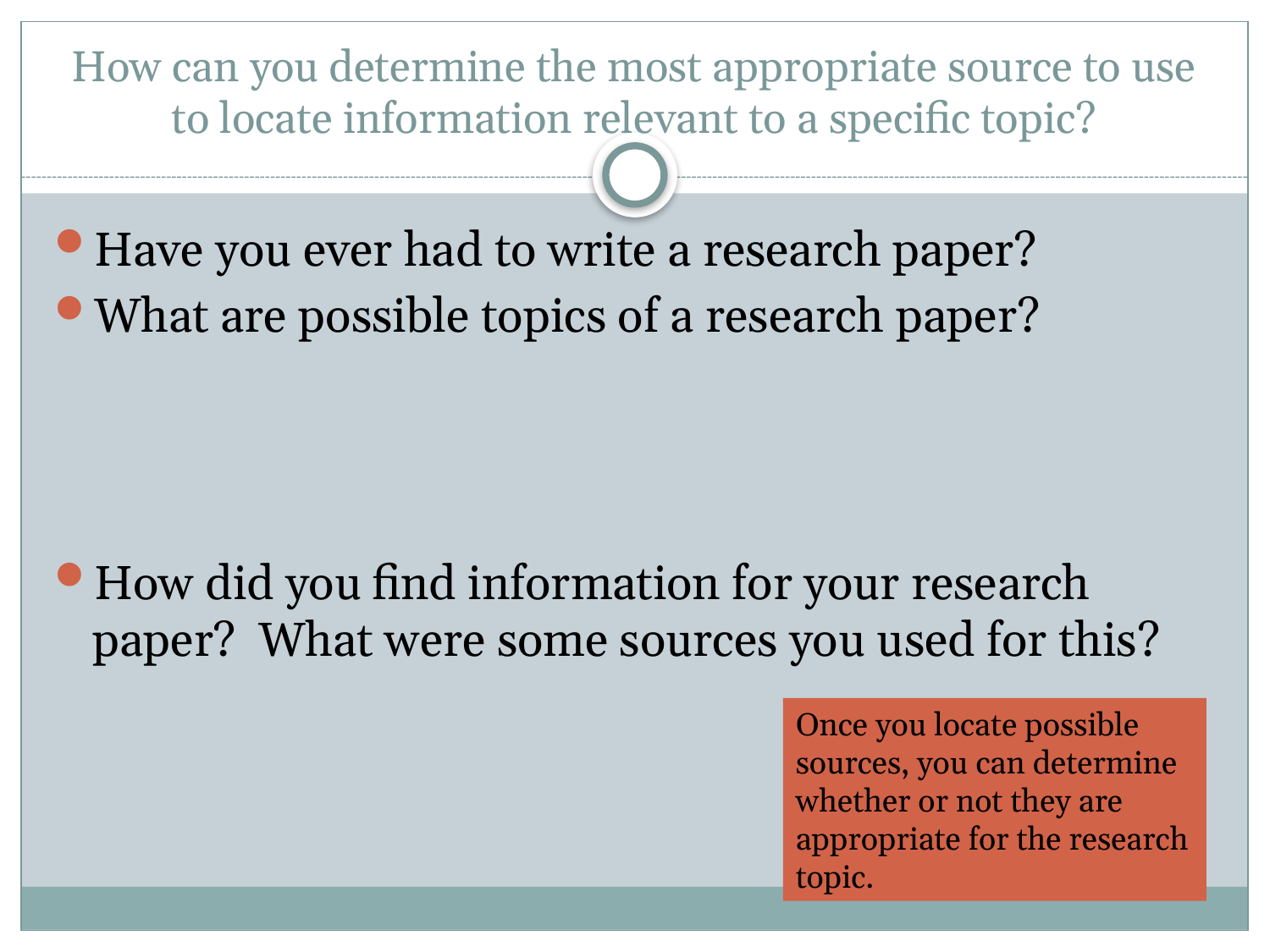

# How can you determine the most appropriate source to use to locate information relevant to a specific topic?
Have you ever had to write a research paper?
What are possible topics of a research paper?

How did you find information for your research paper?  What were some sources you used for this?
Once you locate possible sources, you can determine whether or not they are appropriate for the research topic.